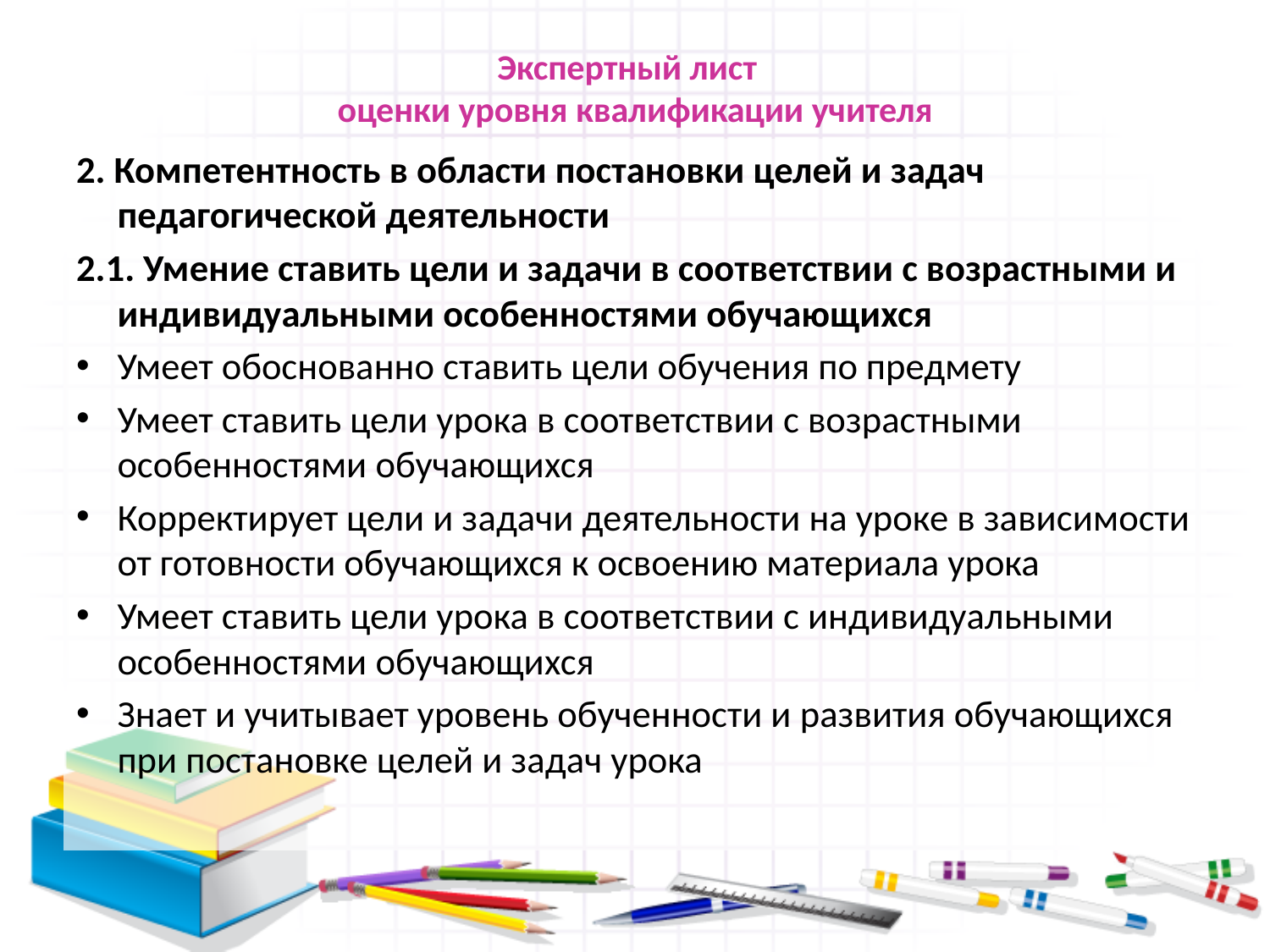

# Экспертный лист оценки уровня квалификации учителя
2. Компетентность в области постановки целей и задач педагогической деятельности
2.1. Умение ставить цели и задачи в соответствии с возрастными и индивидуальными особенностями обучающихся
Умеет обоснованно ставить цели обучения по предмету
Умеет ставить цели урока в соответствии с возрастными особенностями обучающихся
Корректирует цели и задачи деятельности на уроке в зависимости от готовности обучающихся к освоению материала урока
Умеет ставить цели урока в соответствии с индивидуальными  особенностями обучающихся
Знает и учитывает уровень обученности и развития обучающихся при постановке целей и задач урока